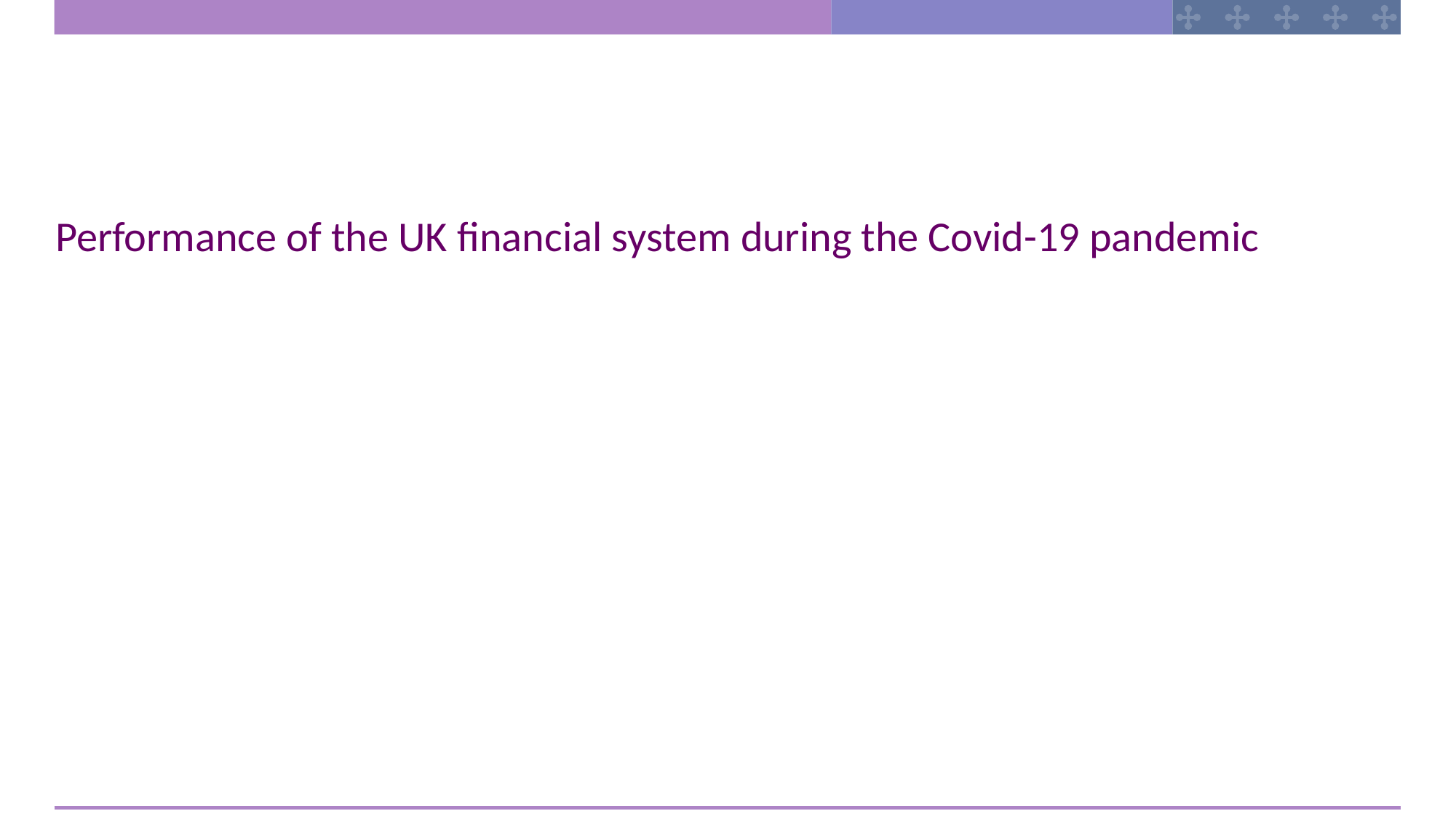

Performance of the UK financial system during the Covid-19 pandemic